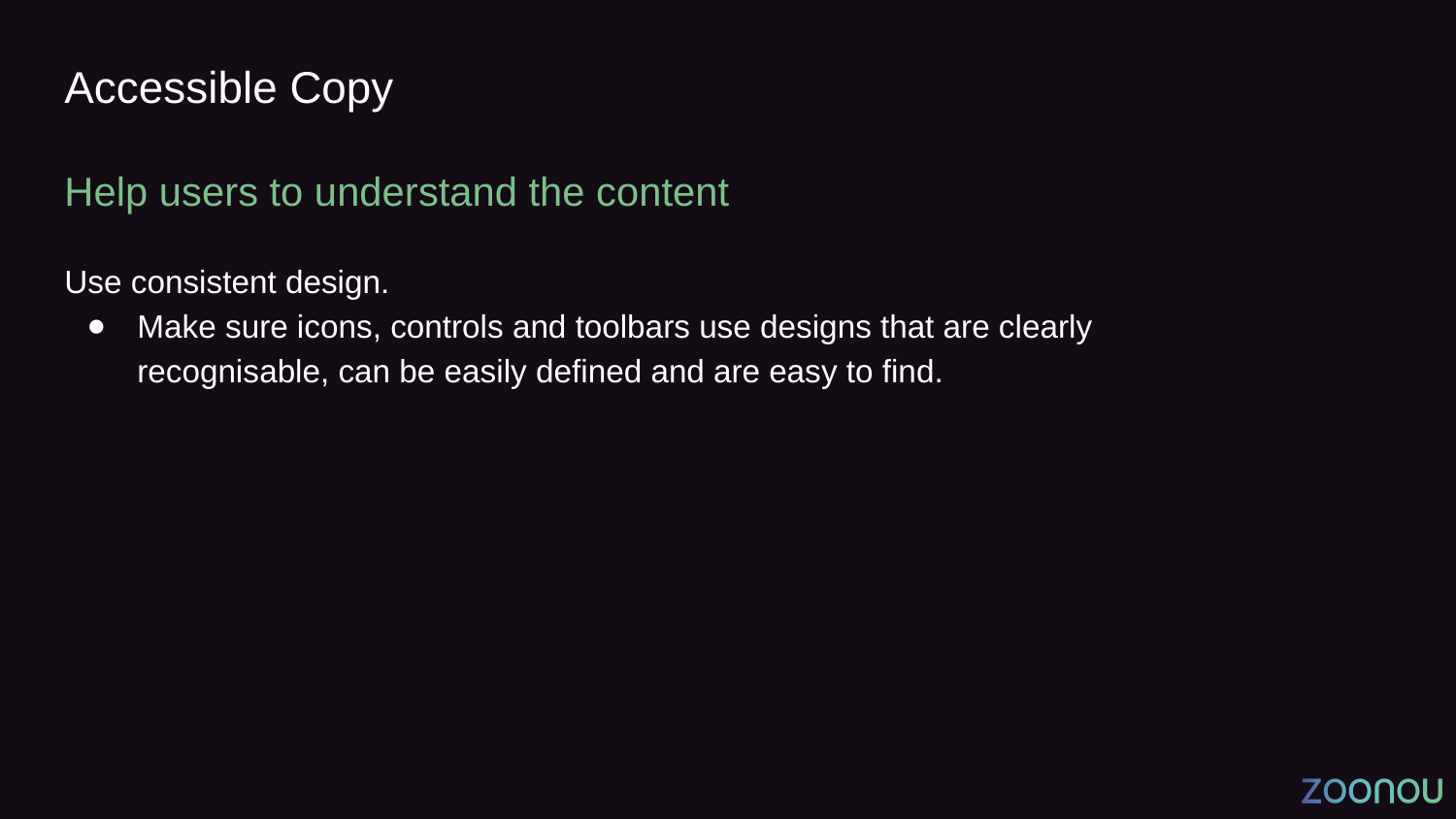

# Accessible Copy

Help users to understand the content

Use consistent design.
Make sure icons, controls and toolbars use designs that are clearly recognisable, can be easily defined and are easy to find.